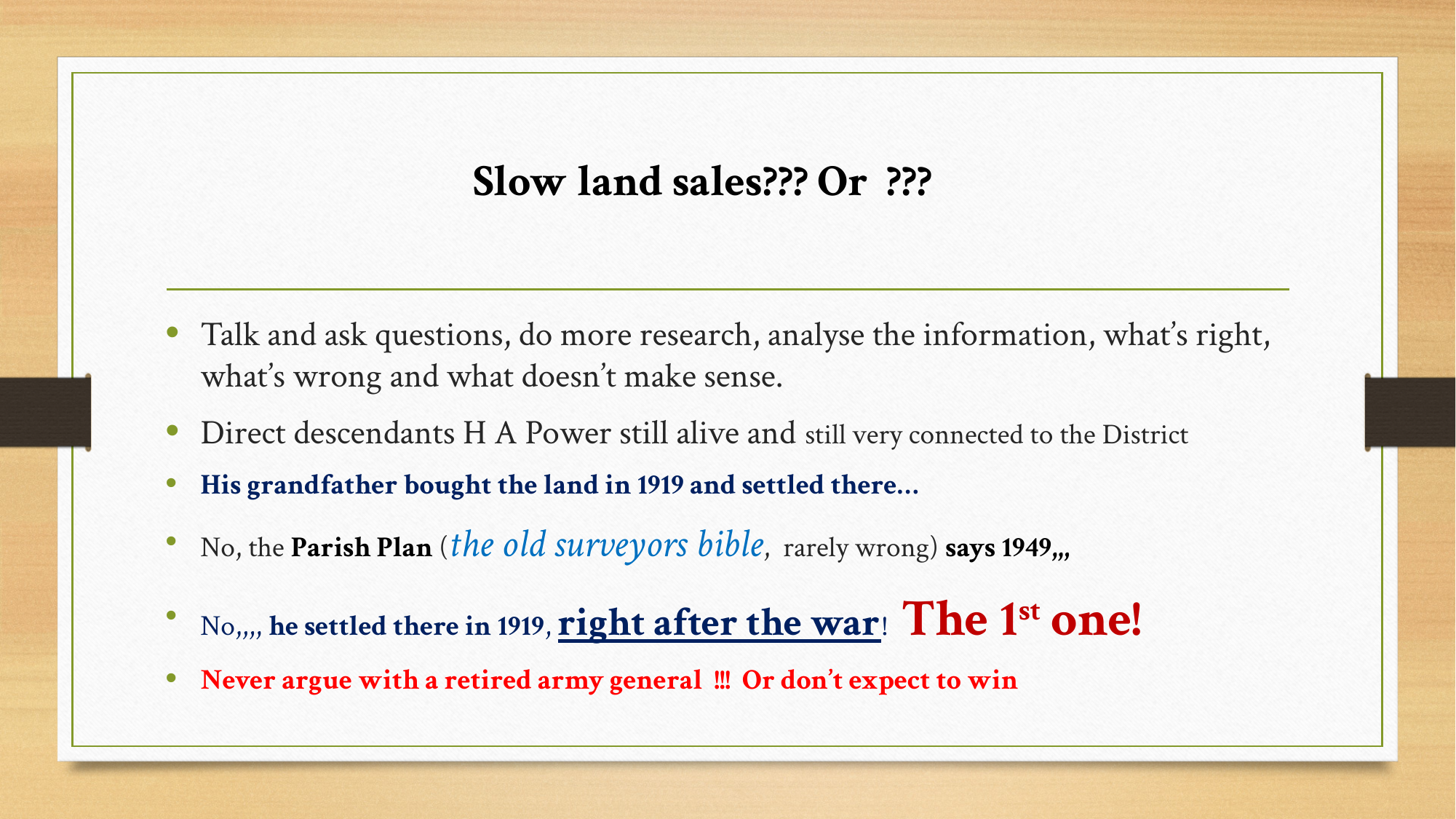

# Slow land sales??? Or  ???
Talk and ask questions, do more research, analyse the information, what’s right, what’s wrong and what doesn’t make sense.
Direct descendants H A Power still alive and still very connected to the District
His grandfather bought the land in 1919 and settled there…
No, the Parish Plan (the old surveyors bible,  rarely wrong) says 1949,,,
No,,,, he settled there in 1919, right after the war!  The 1st one!
Never argue with a retired army general  !!!  Or don’t expect to win